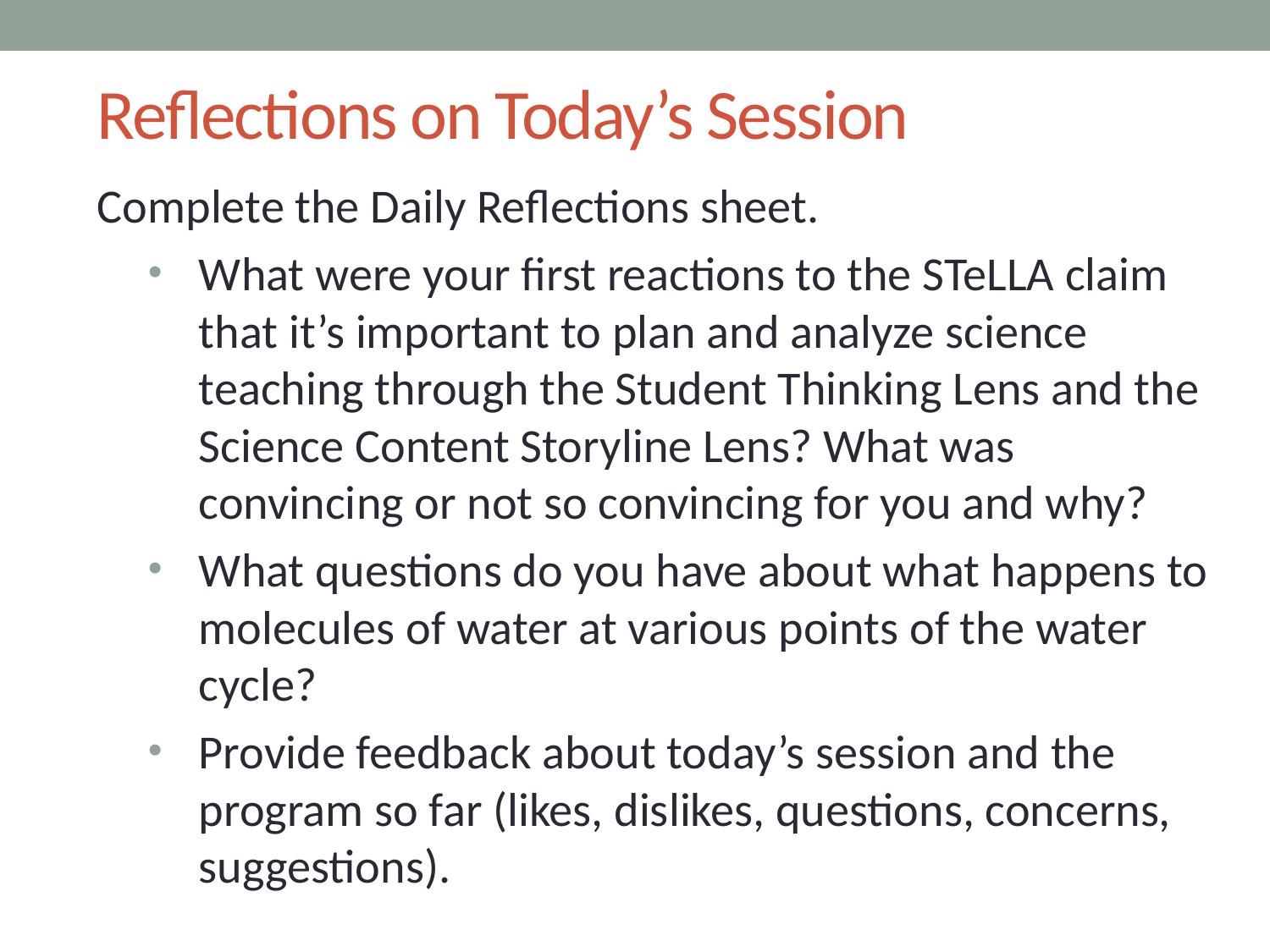

# Reflections on Today’s Session
Complete the Daily Reflections sheet.
What were your first reactions to the STeLLA claim that it’s important to plan and analyze science teaching through the Student Thinking Lens and the Science Content Storyline Lens? What was convincing or not so convincing for you and why?
What questions do you have about what happens to molecules of water at various points of the water cycle?
Provide feedback about today’s session and the program so far (likes, dislikes, questions, concerns, suggestions).